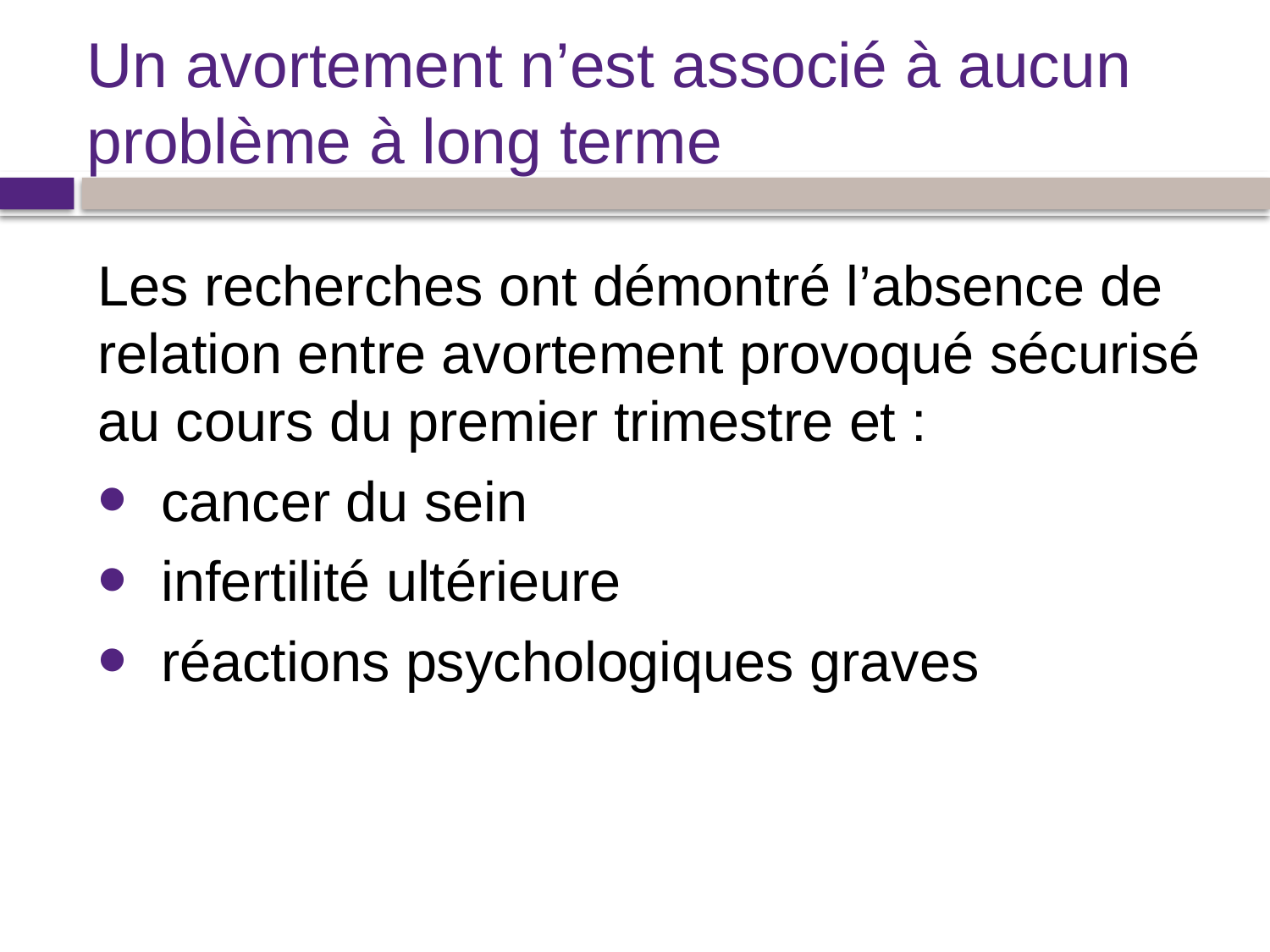

# Un avortement n’est associé à aucun problème à long terme
Les recherches ont démontré l’absence de relation entre avortement provoqué sécurisé au cours du premier trimestre et :
cancer du sein
infertilité ultérieure
réactions psychologiques graves